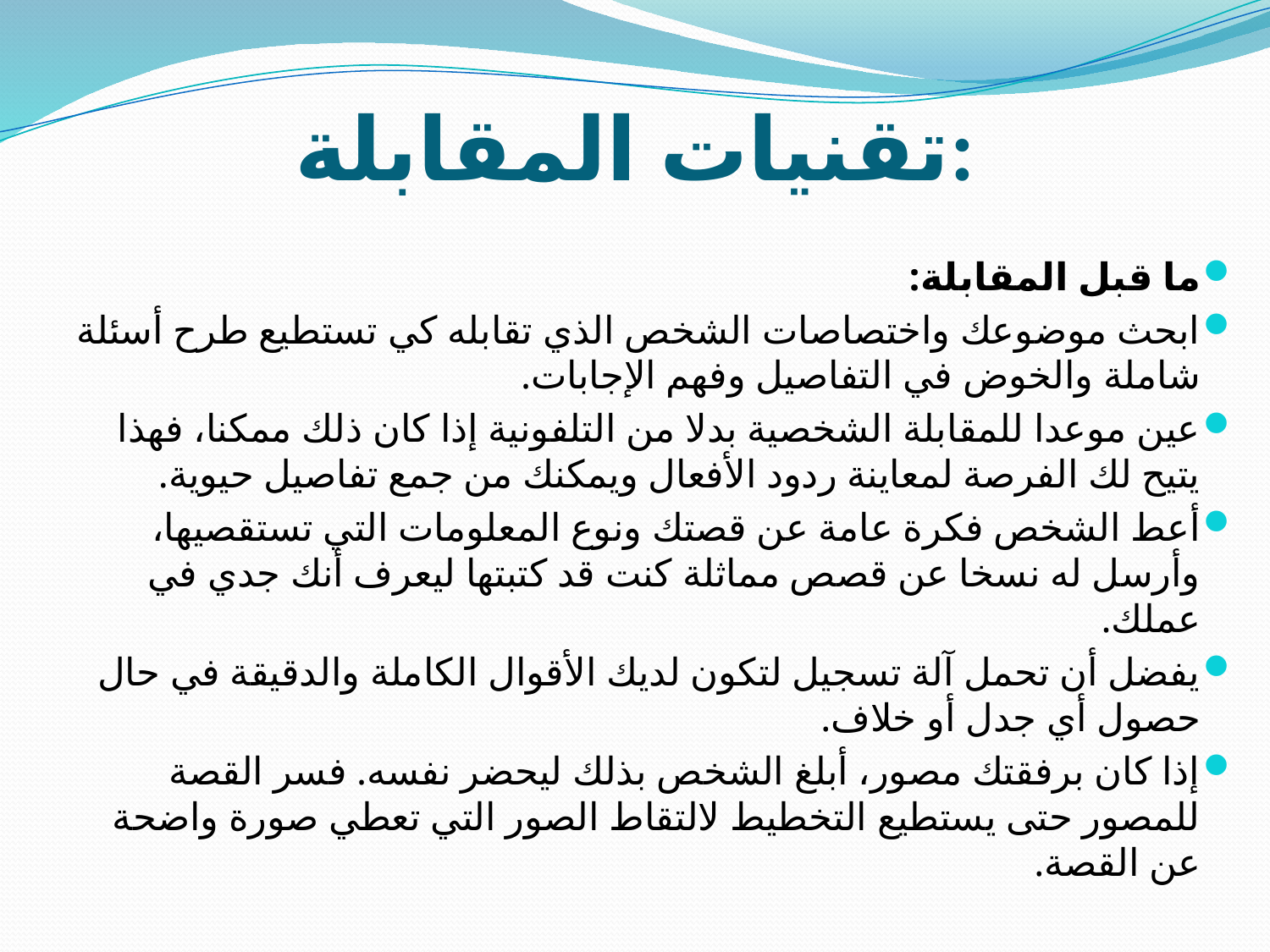

# تقنيات المقابلة:
ما قبل المقابلة:
ابحث موضوعك واختصاصات الشخص الذي تقابله كي تستطيع طرح أسئلة شاملة والخوض في التفاصيل وفهم الإجابات.
عين موعدا للمقابلة الشخصية بدلا من التلفونية إذا كان ذلك ممكنا، فهذا يتيح لك الفرصة لمعاينة ردود الأفعال ويمكنك من جمع تفاصيل حيوية.
أعط الشخص فكرة عامة عن قصتك ونوع المعلومات التي تستقصيها، وأرسل له نسخا عن قصص مماثلة كنت قد كتبتها ليعرف أنك جدي في عملك.
يفضل أن تحمل آلة تسجيل لتكون لديك الأقوال الكاملة والدقيقة في حال حصول أي جدل أو خلاف.
إذا كان برفقتك مصور، أبلغ الشخص بذلك ليحضر نفسه. فسر القصة للمصور حتى يستطيع التخطيط لالتقاط الصور التي تعطي صورة واضحة عن القصة.